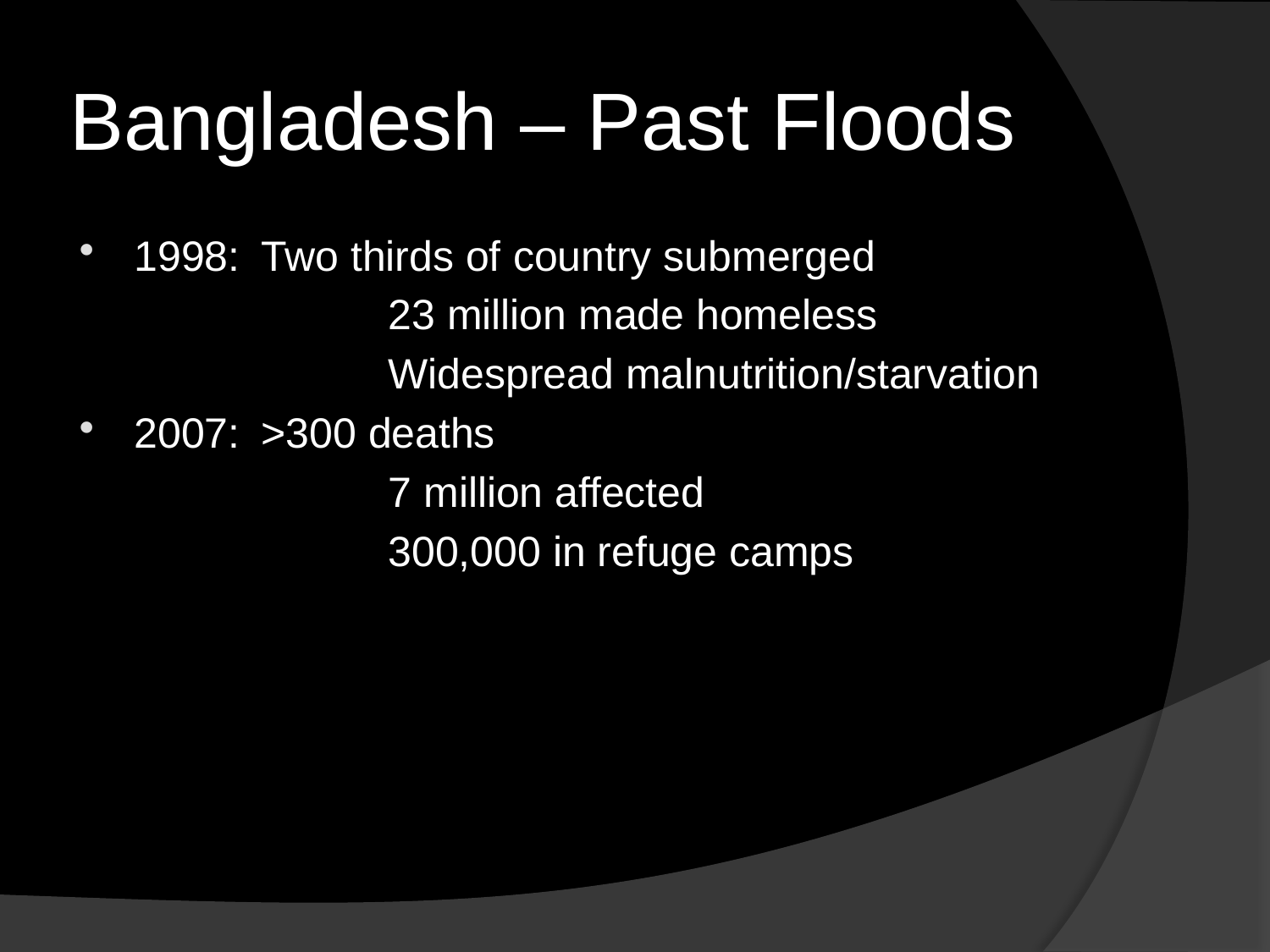

# Bangladesh – Past Floods
1998:	Two thirds of country submerged
			23 million made homeless
			Widespread malnutrition/starvation
2007:	>300 deaths
			7 million affected
			300,000 in refuge camps